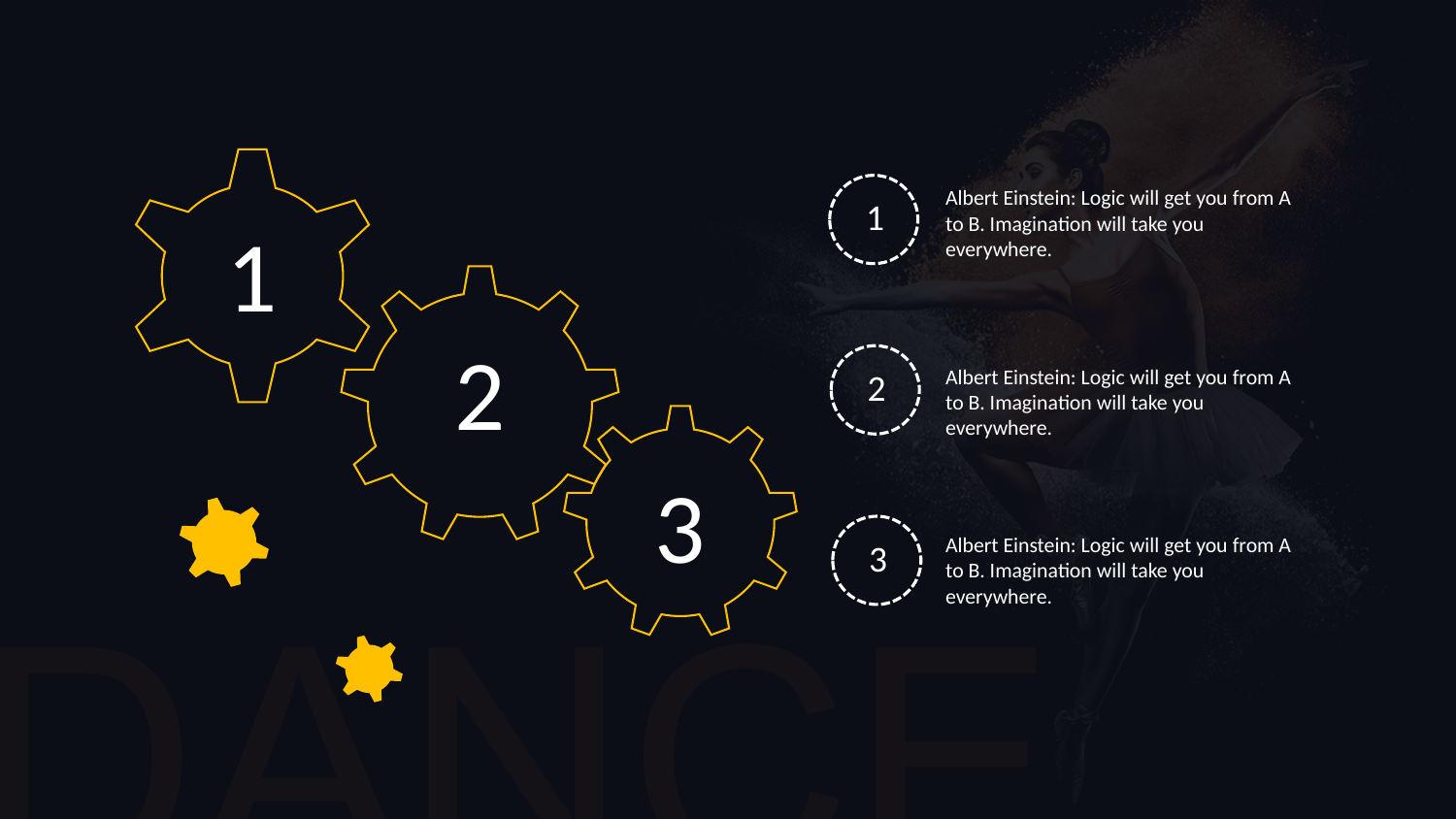

1

2

3

1

2

3
Albert Einstein: Logic will get you from A to B. Imagination will take you everywhere.
Albert Einstein: Logic will get you from A to B. Imagination will take you everywhere.
Albert Einstein: Logic will get you from A to B. Imagination will take you everywhere.